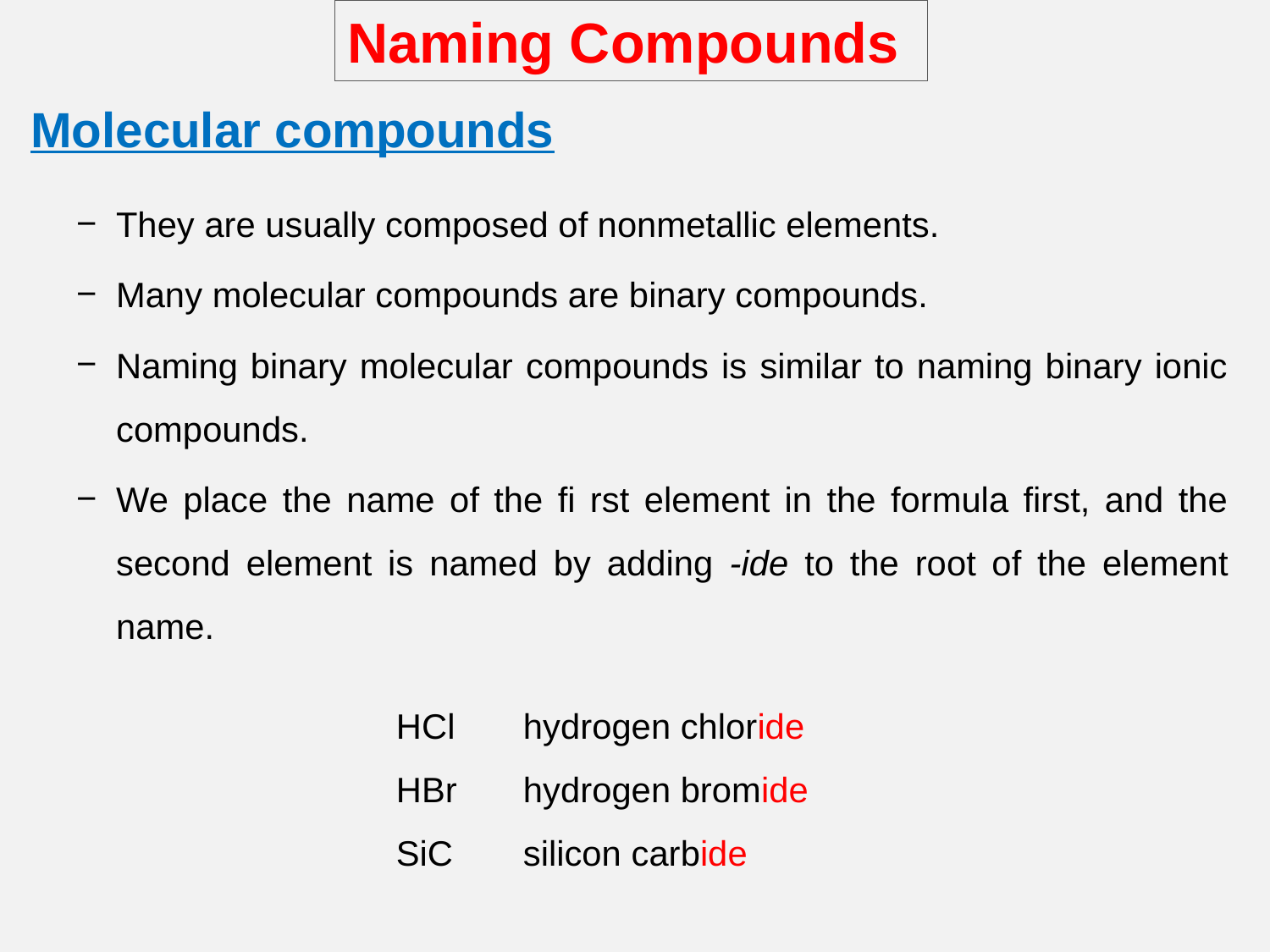

Naming Compounds
Molecular compounds
They are usually composed of nonmetallic elements.
Many molecular compounds are binary compounds.
Naming binary molecular compounds is similar to naming binary ionic compounds.
We place the name of the fi rst element in the formula first, and the second element is named by adding -ide to the root of the element name.
HCl 	hydrogen chloride
HBr 	hydrogen bromide
SiC 	silicon carbide